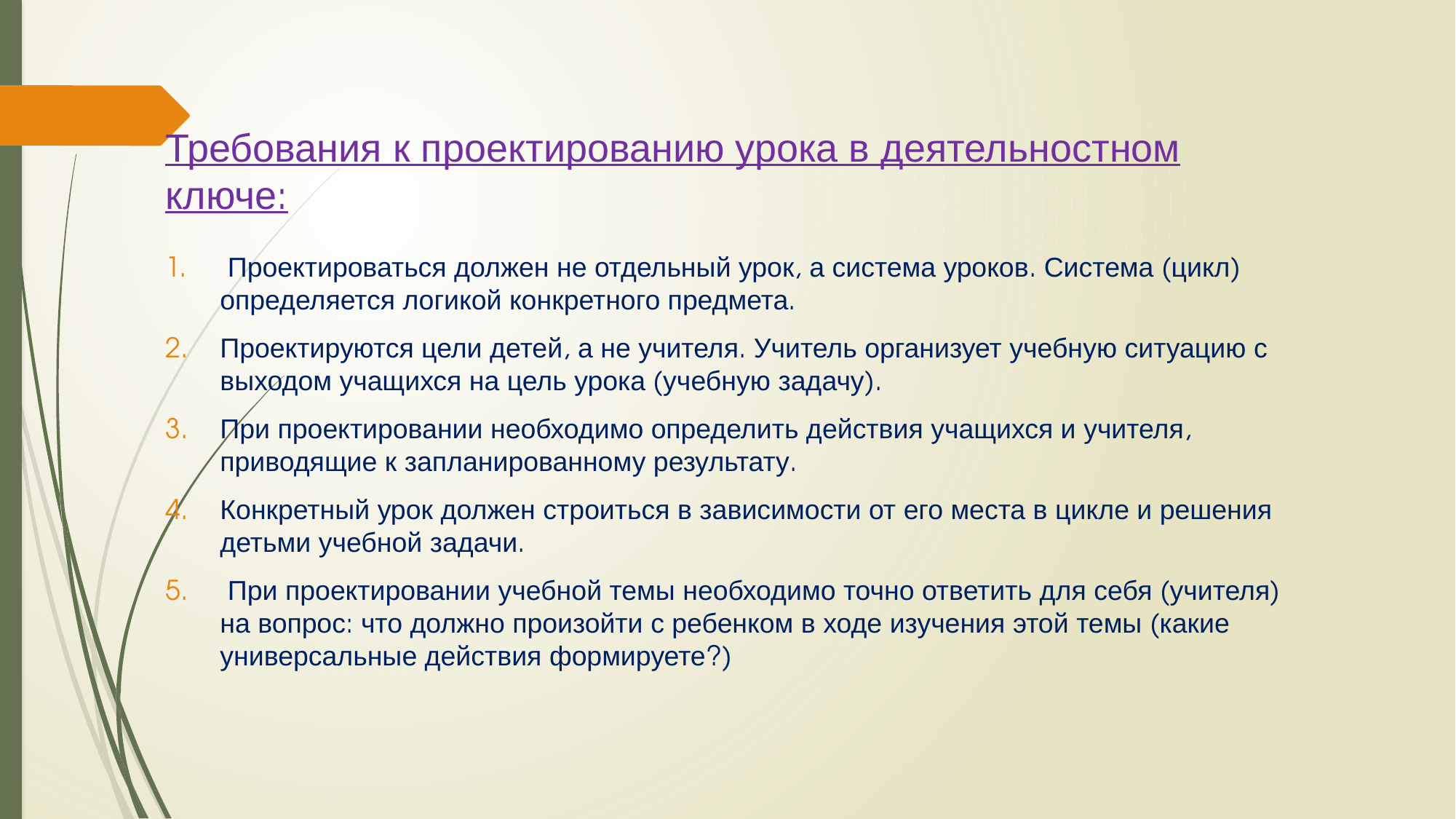

# Требования к проектированию урока в деятельностном ключе:
 Проектироваться должен не отдельный урок, а система уроков. Система (цикл) определяется логикой конкретного предмета.
Проектируются цели детей, а не учителя. Учитель организует учебную ситуацию с выходом учащихся на цель урока (учебную задачу).
При проектировании необходимо определить действия учащихся и учителя, приводящие к запланированному результату.
Конкретный урок должен строиться в зависимости от его места в цикле и решения детьми учебной задачи.
 При проектировании учебной темы необходимо точно ответить для себя (учителя) на вопрос: что должно произойти с ребенком в ходе изучения этой темы (какие универсальные действия формируете?)